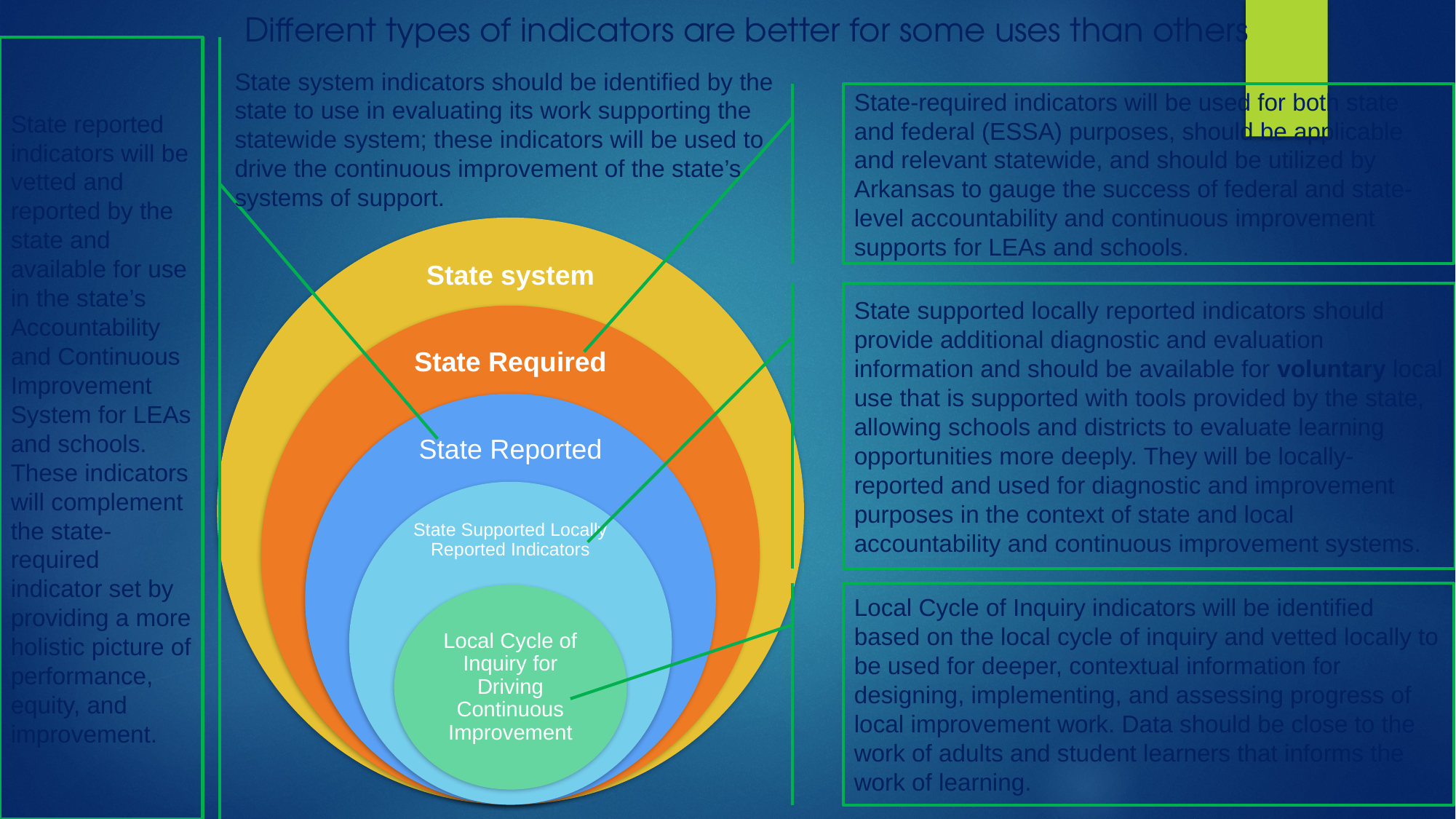

# Different types of indicators are better for some uses than others
State reported indicators will be vetted and reported by the state and available for use in the state’s Accountability and Continuous Improvement System for LEAs and schools. These indicators will complement the state-required indicator set by providing a more holistic picture of performance, equity, and improvement.
State system indicators should be identified by the state to use in evaluating its work supporting the statewide system; these indicators will be used to drive the continuous improvement of the state’s systems of support.

State-required indicators will be used for both state and federal (ESSA) purposes, should be applicable and relevant statewide, and should be utilized by Arkansas to gauge the success of federal and state-level accountability and continuous improvement supports for LEAs and schools.
State system
State Required
State Reported
State Supported Locally Reported Indicators
Local Cycle of Inquiry for Driving Continuous Improvement
State supported locally reported indicators should provide additional diagnostic and evaluation information and should be available for voluntary local use that is supported with tools provided by the state, allowing schools and districts to evaluate learning opportunities more deeply. They will be locally-reported and used for diagnostic and improvement purposes in the context of state and local accountability and continuous improvement systems.
Local Cycle of Inquiry indicators will be identified based on the local cycle of inquiry and vetted locally to be used for deeper, contextual information for designing, implementing, and assessing progress of local improvement work. Data should be close to the work of adults and student learners that informs the work of learning.